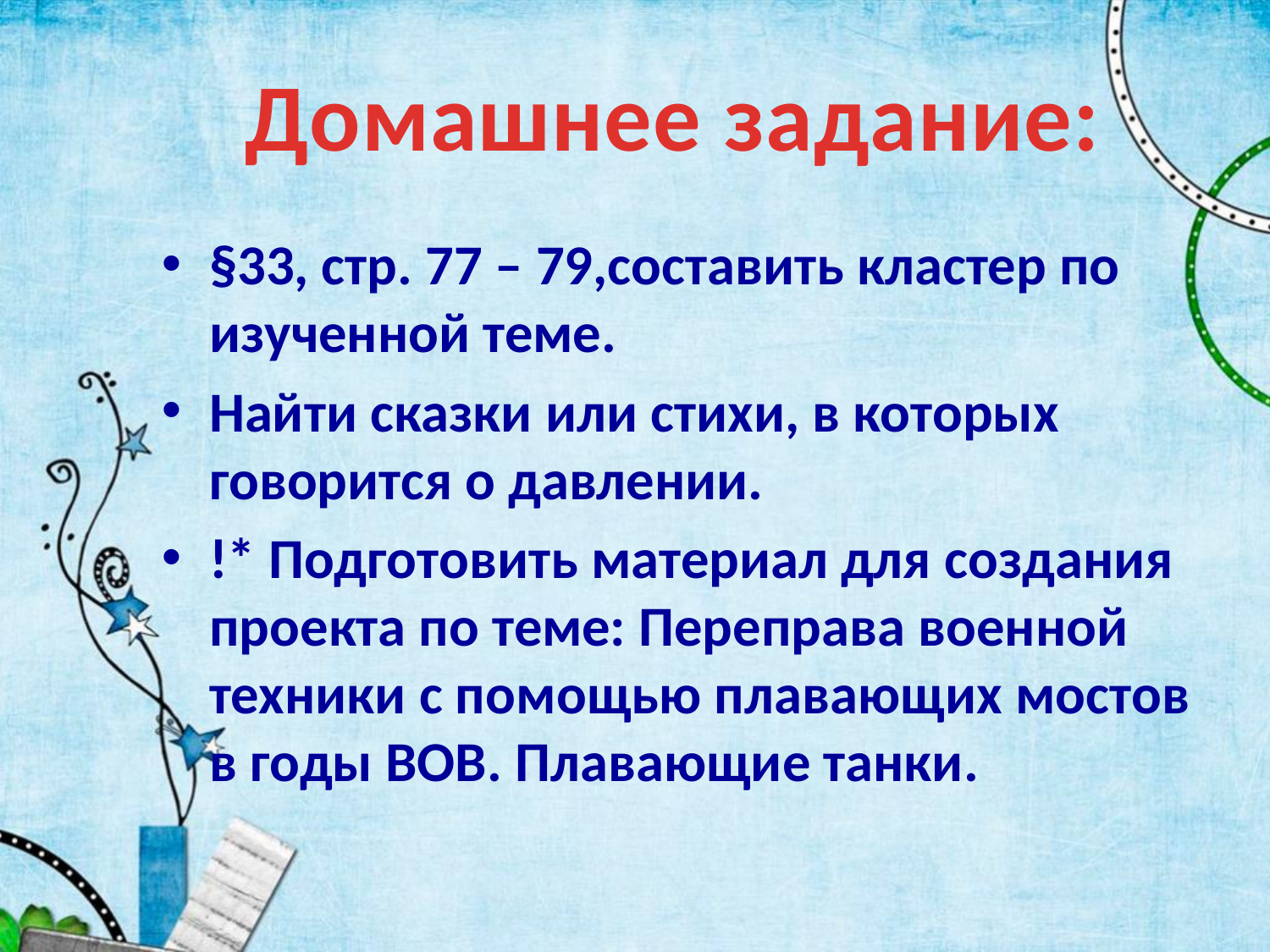

Домашнее задание:
§33, стр. 77 – 79,составить кластер по изученной теме.
Найти сказки или стихи, в которых говорится о давлении.
!* Подготовить материал для создания проекта по теме: Переправа военной техники с помощью плавающих мостов в годы ВОВ. Плавающие танки.